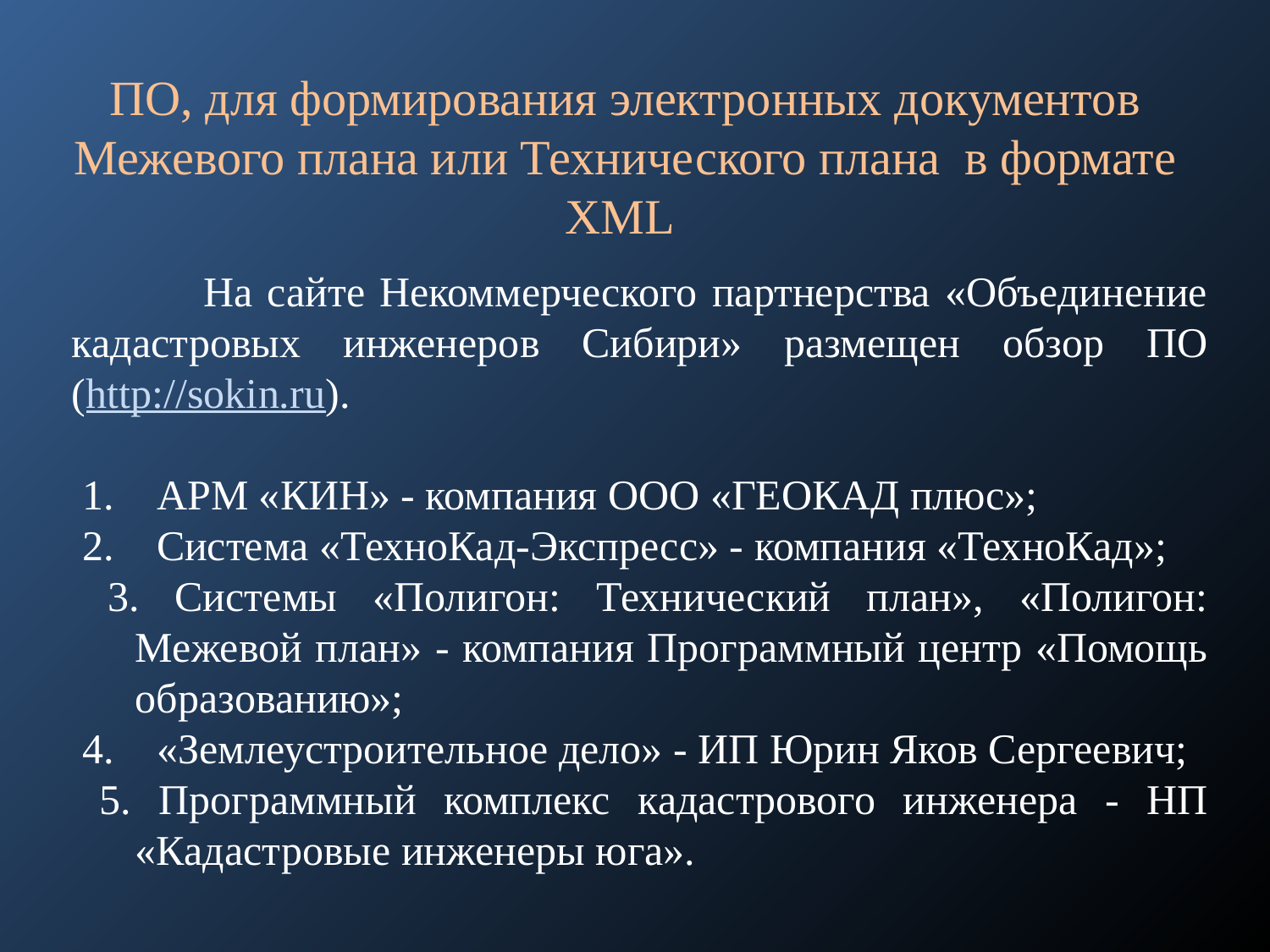

ПО, для формирования электронных документов Межевого плана или Технического плана  в формате XML
 	На сайте Некоммерческого партнерства «Объединение кадастровых инженеров Сибири» размещен обзор ПО (http://sokin.ru).

 1.    АРМ «КИН» - компания ООО «ГЕОКАД плюс»;
 2.    Система «ТехноКад-Экспресс» - компания «ТехноКад»;
 3. Системы «Полигон: Технический план», «Полигон: Межевой план» - компания Программный центр «Помощь образованию»;
 4.    «Землеустроительное дело» - ИП Юрин Яков Сергеевич;
 5. Программный комплекс кадастрового инженера - НП «Кадастровые инженеры юга».